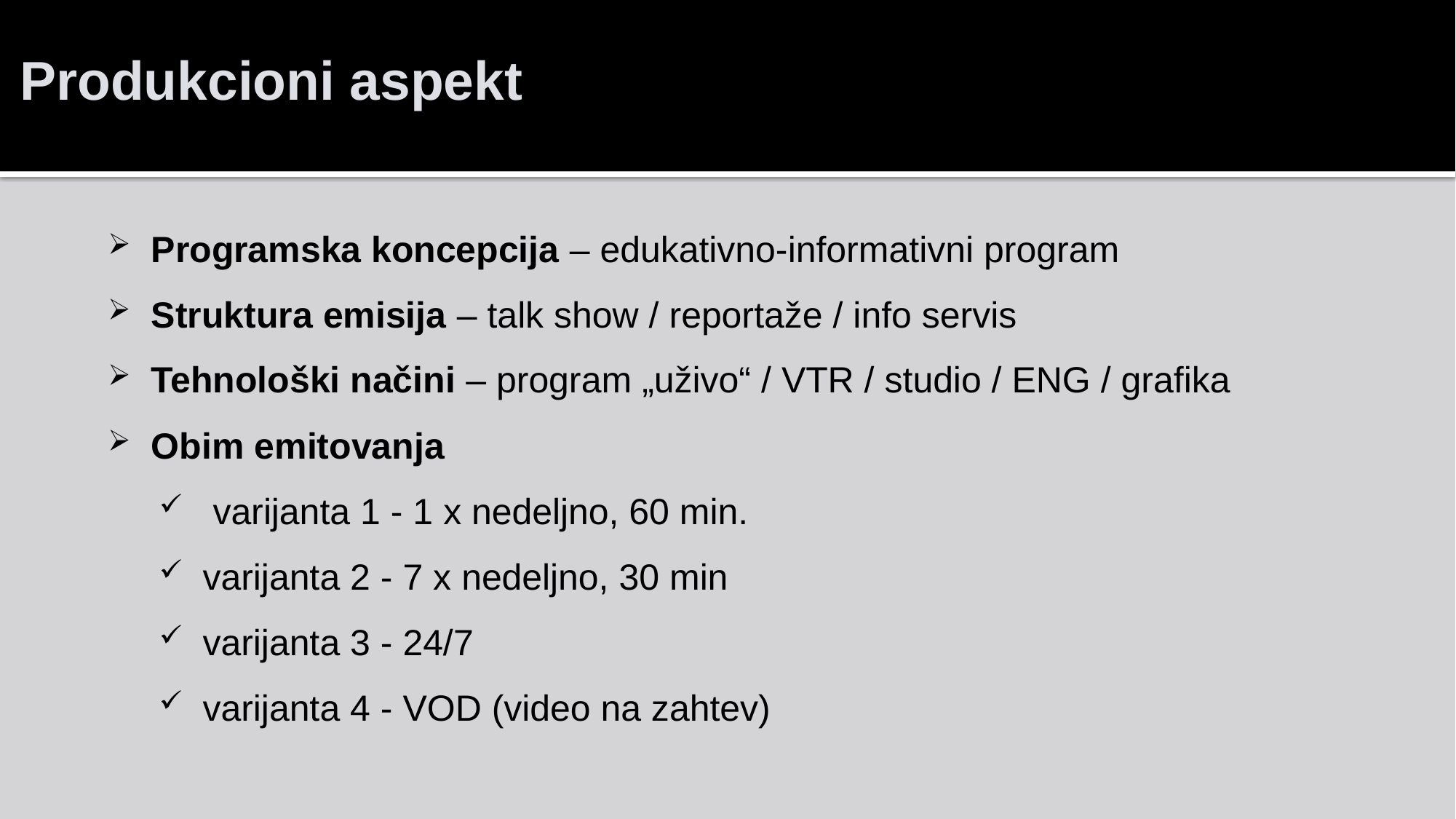

Produkcioni aspekt

Programska koncepcija – edukativno-informativni program
Struktura emisija – talk show / reportaže / info servis
Tehnološki načini – program „uživo“ / VTR / studio / ENG / grafika
Obim emitovanja
 varijanta 1 - 1 x nedeljno, 60 min.
varijanta 2 - 7 x nedeljno, 30 min
varijanta 3 - 24/7
varijanta 4 - VOD (video na zahtev)